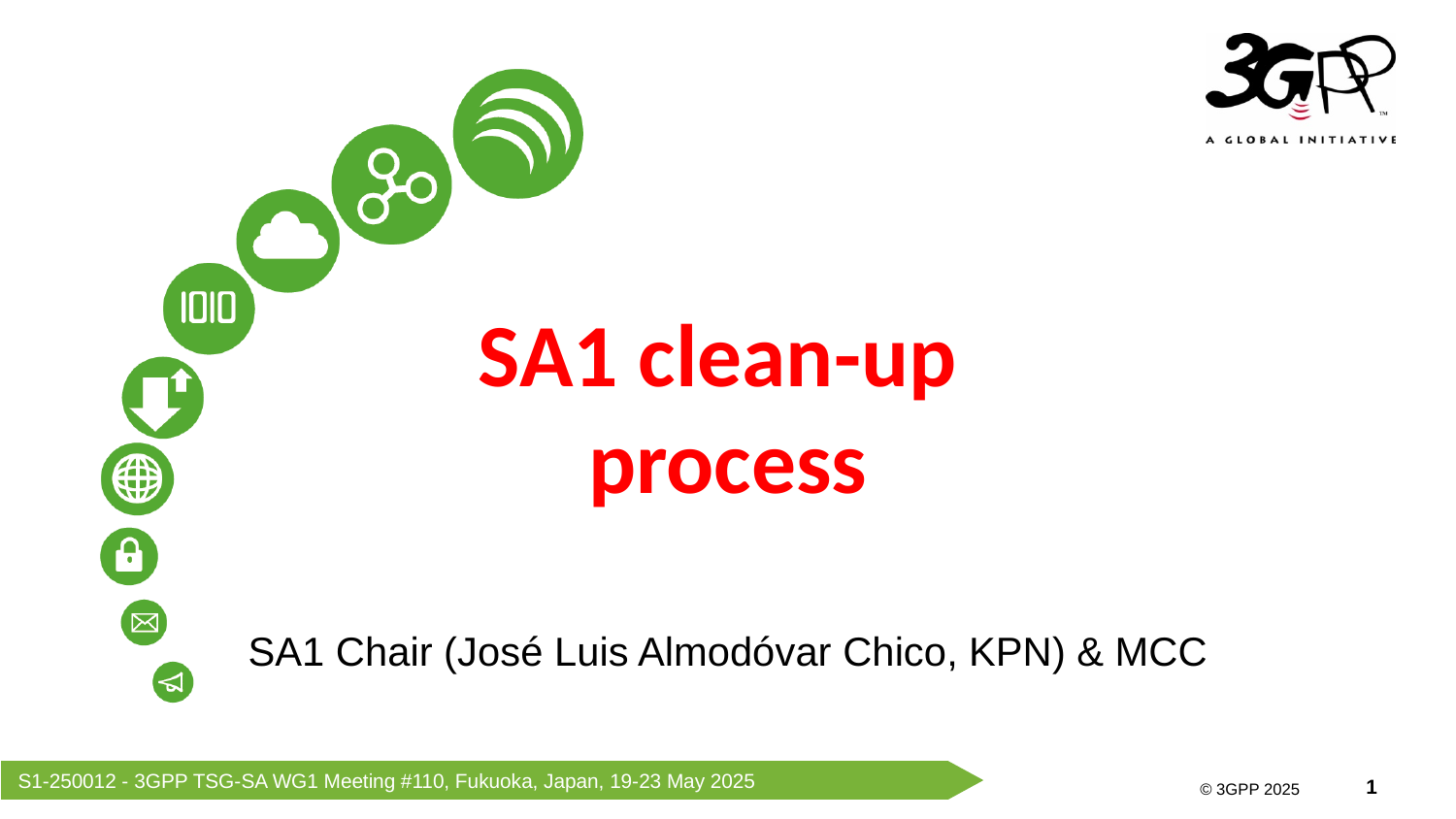

SA1 clean-up
process

SA1 Chair (José Luis Almodóvar Chico, KPN) & MCC

S1-250012 - 3GPP TSG-SA WG1 Meeting #110, Fukuoka, Japan, 19-23 May 2025

© 3GPP 2025